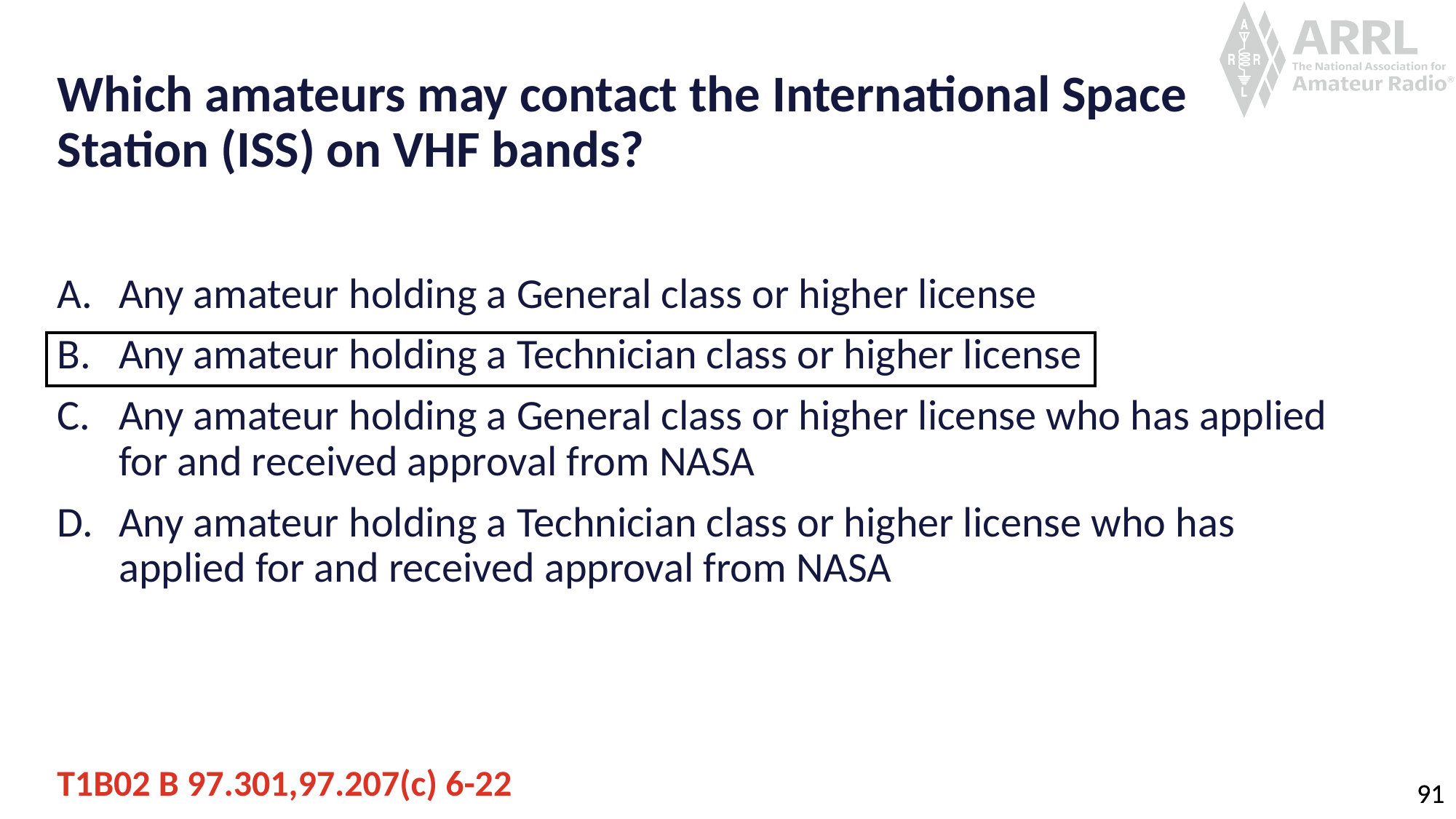

# Which amateurs may contact the International Space Station (ISS) on VHF bands?
Any amateur holding a General class or higher license
Any amateur holding a Technician class or higher license
Any amateur holding a General class or higher license who has applied for and received approval from NASA
Any amateur holding a Technician class or higher license who has applied for and received approval from NASA

T1B02 B 97.301,97.207(c) 6-22